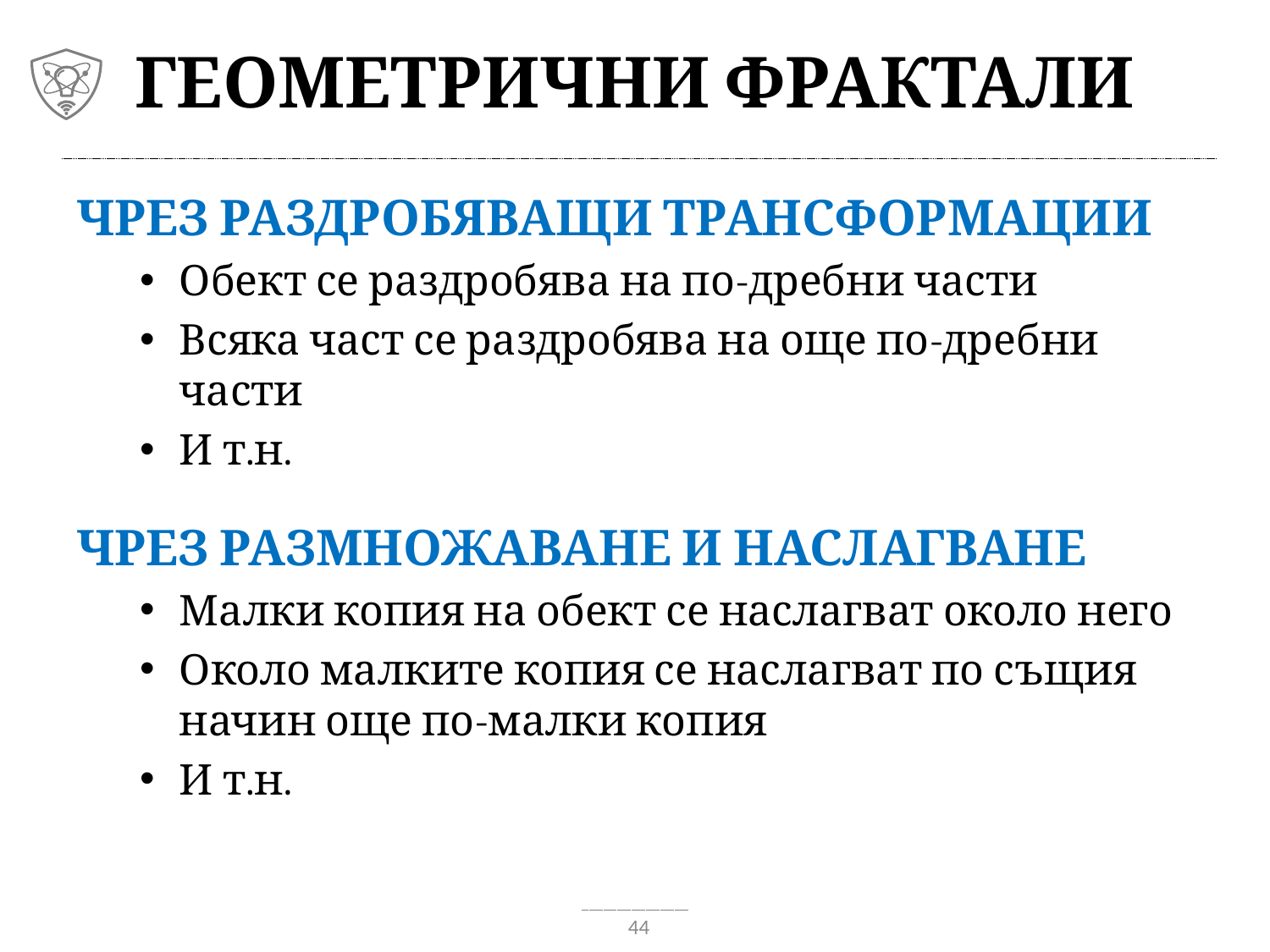

# Геометрични фрактали
Чрез раздробяващи трансформации
Обект се раздробява на по-дребни части
Всяка част се раздробява на още по-дребни части
И т.н.
Чрез размножаване и наслагване
Малки копия на обект се наслагват около него
Около малките копия се наслагват по същия начин още по-малки копия
И т.н.

44